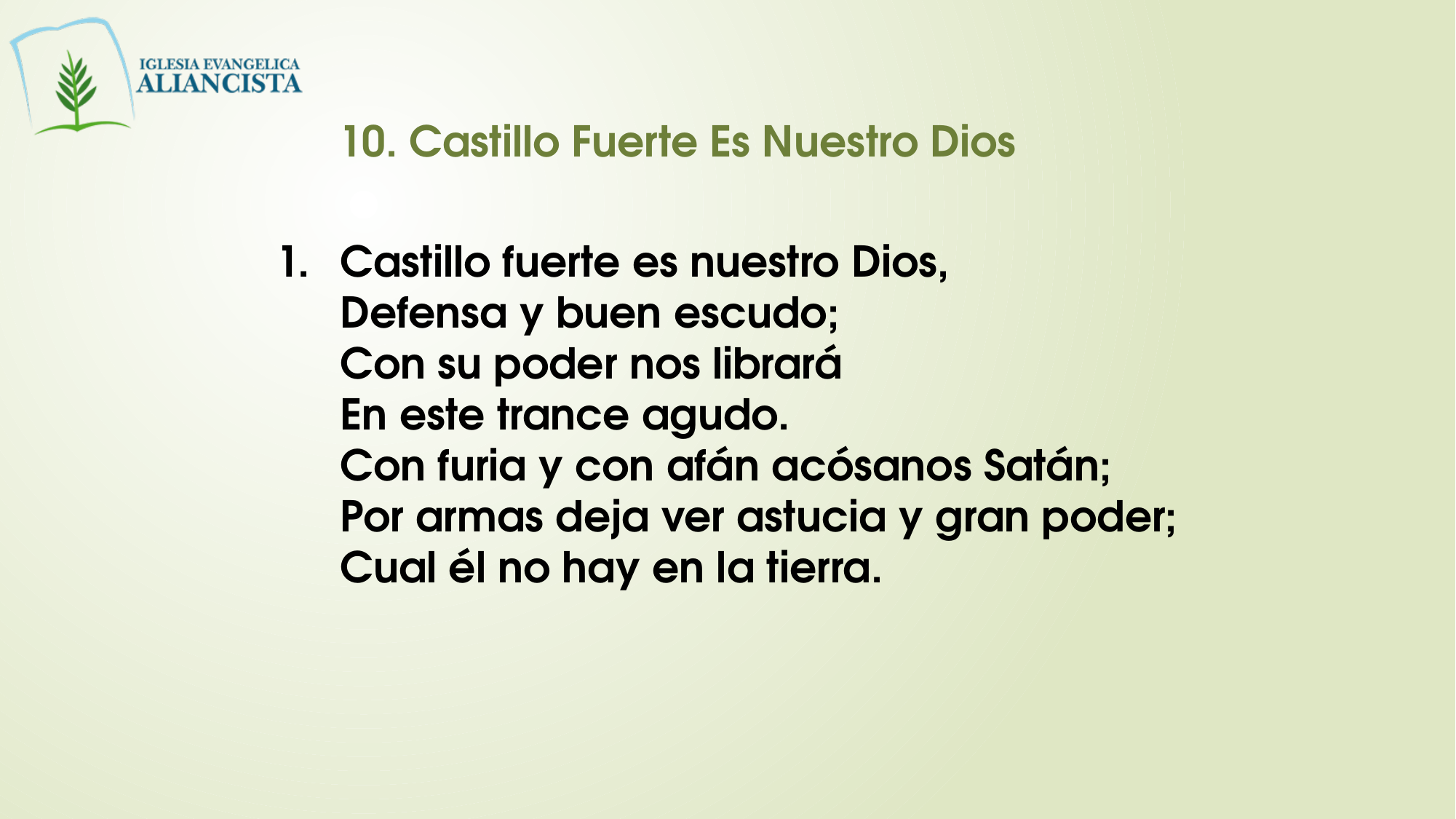

10. Castillo Fuerte Es Nuestro Dios
1. 	Castillo fuerte es nuestro Dios,
		Defensa y buen escudo;
		Con su poder nos librará
		En este trance agudo.
		Con furia y con afán acósanos Satán;
		Por armas deja ver astucia y gran poder;
		Cual él no hay en la tierra.